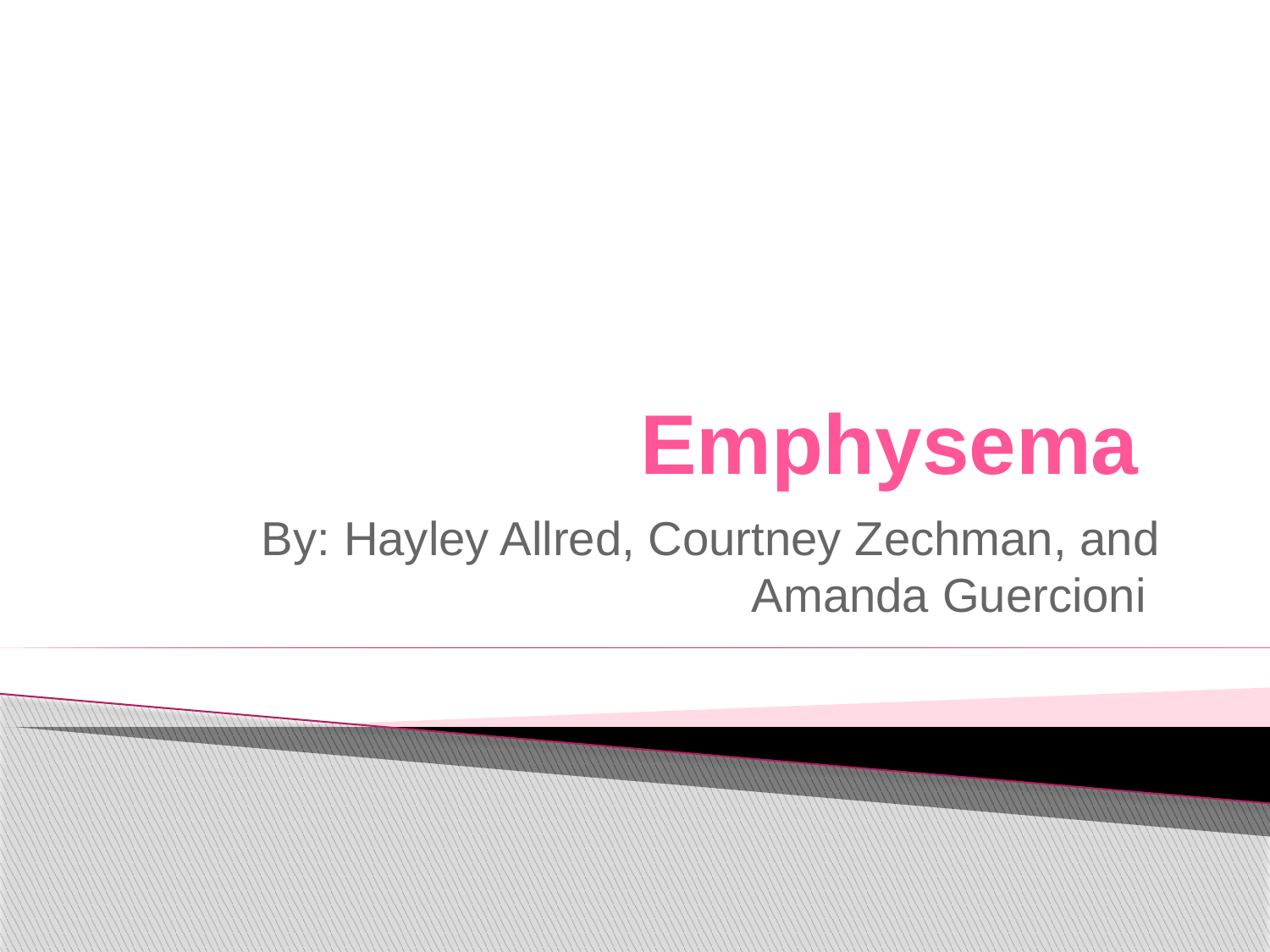

# Emphysema
By: Hayley Allred, Courtney Zechman, and Amanda Guercioni